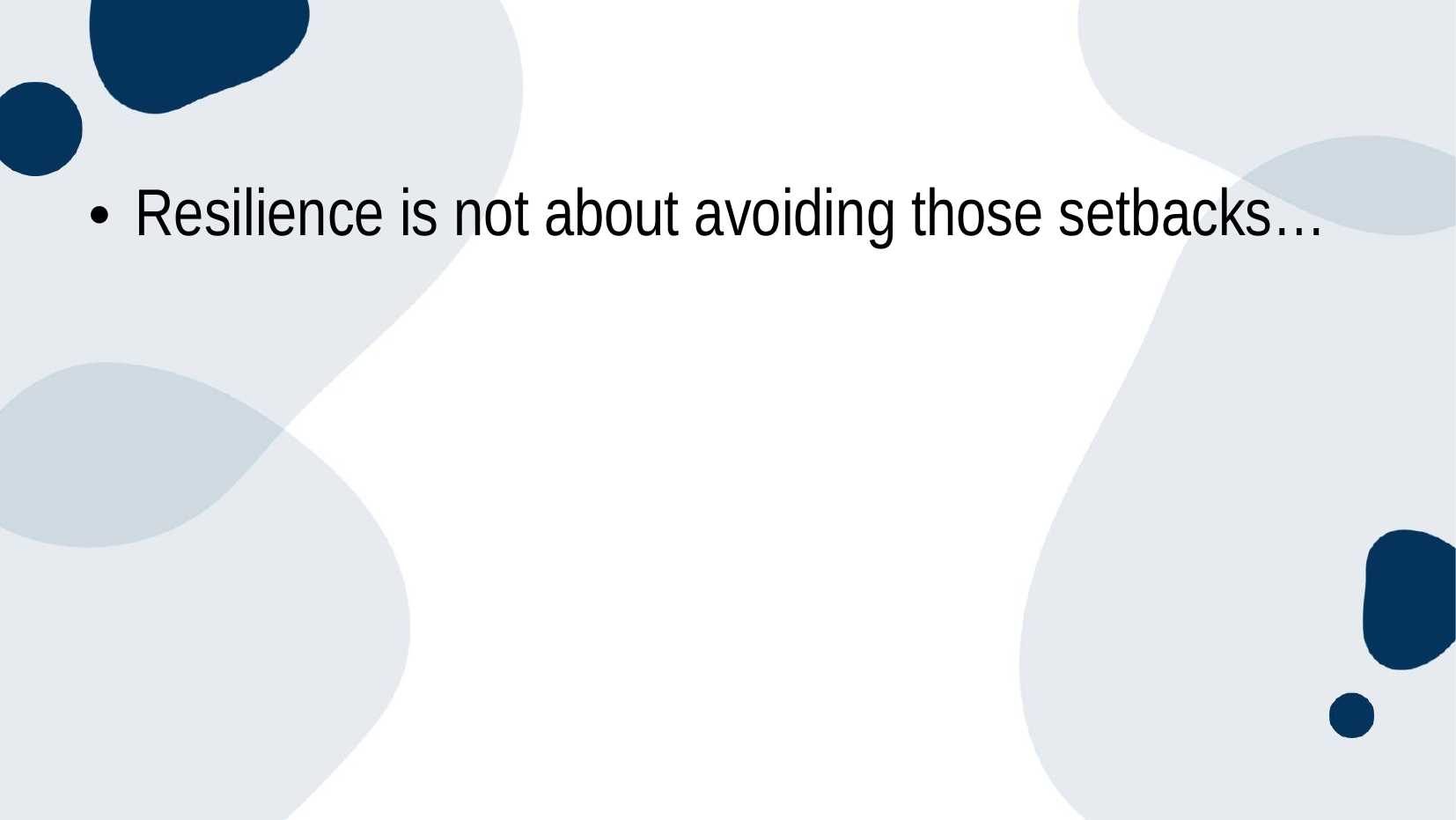

#
Resilience is not about avoiding those setbacks…